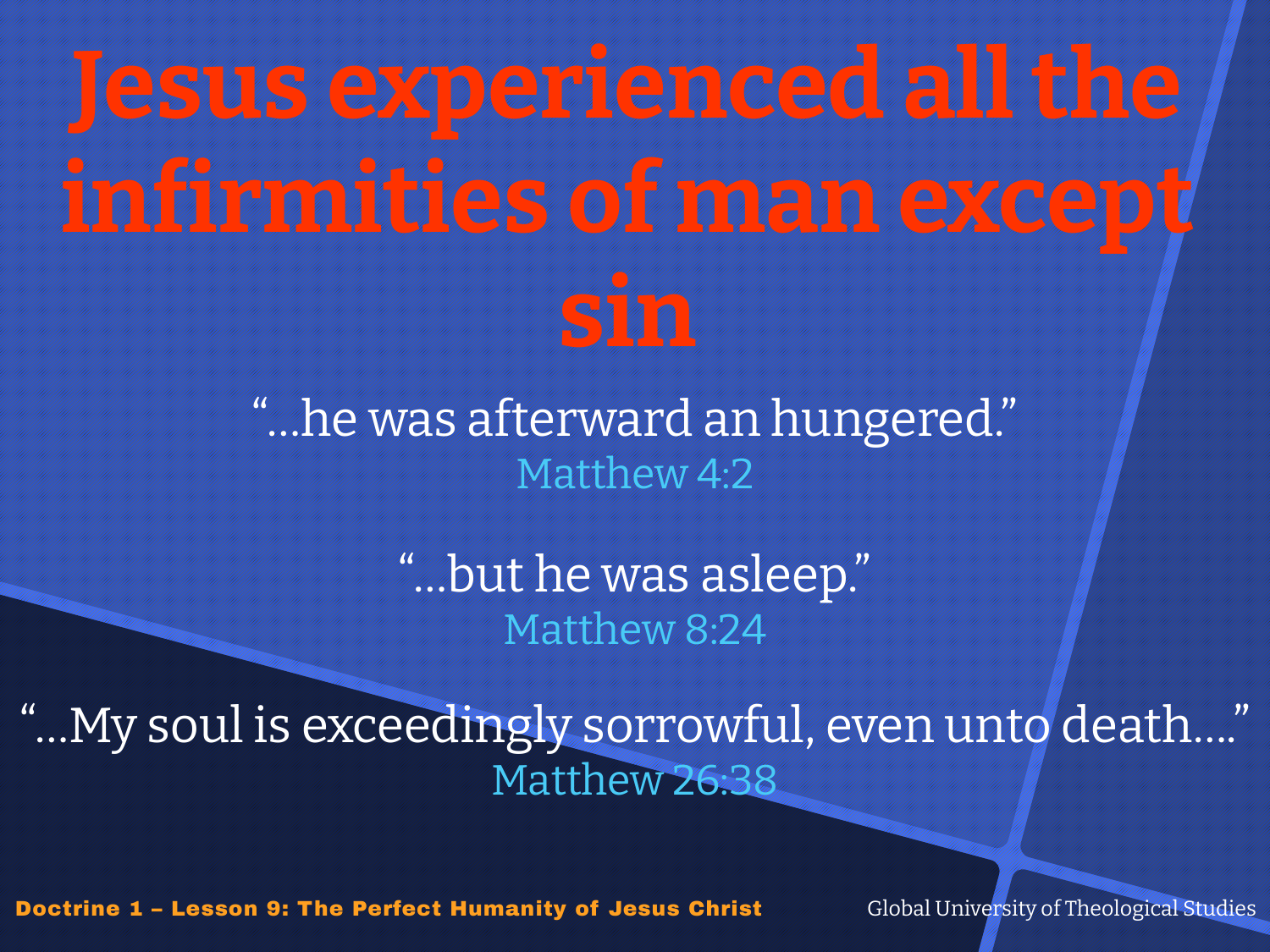

Jesus experienced all the infirmities of man except sin
“…he was afterward an hungered.”
Matthew 4:2
“…but he was asleep.”
Matthew 8:24
“…My soul is exceedingly sorrowful, even unto death….”
Matthew 26:38
Doctrine 1 – Lesson 9: The Perfect Humanity of Jesus Christ             Global University of Theological Studies